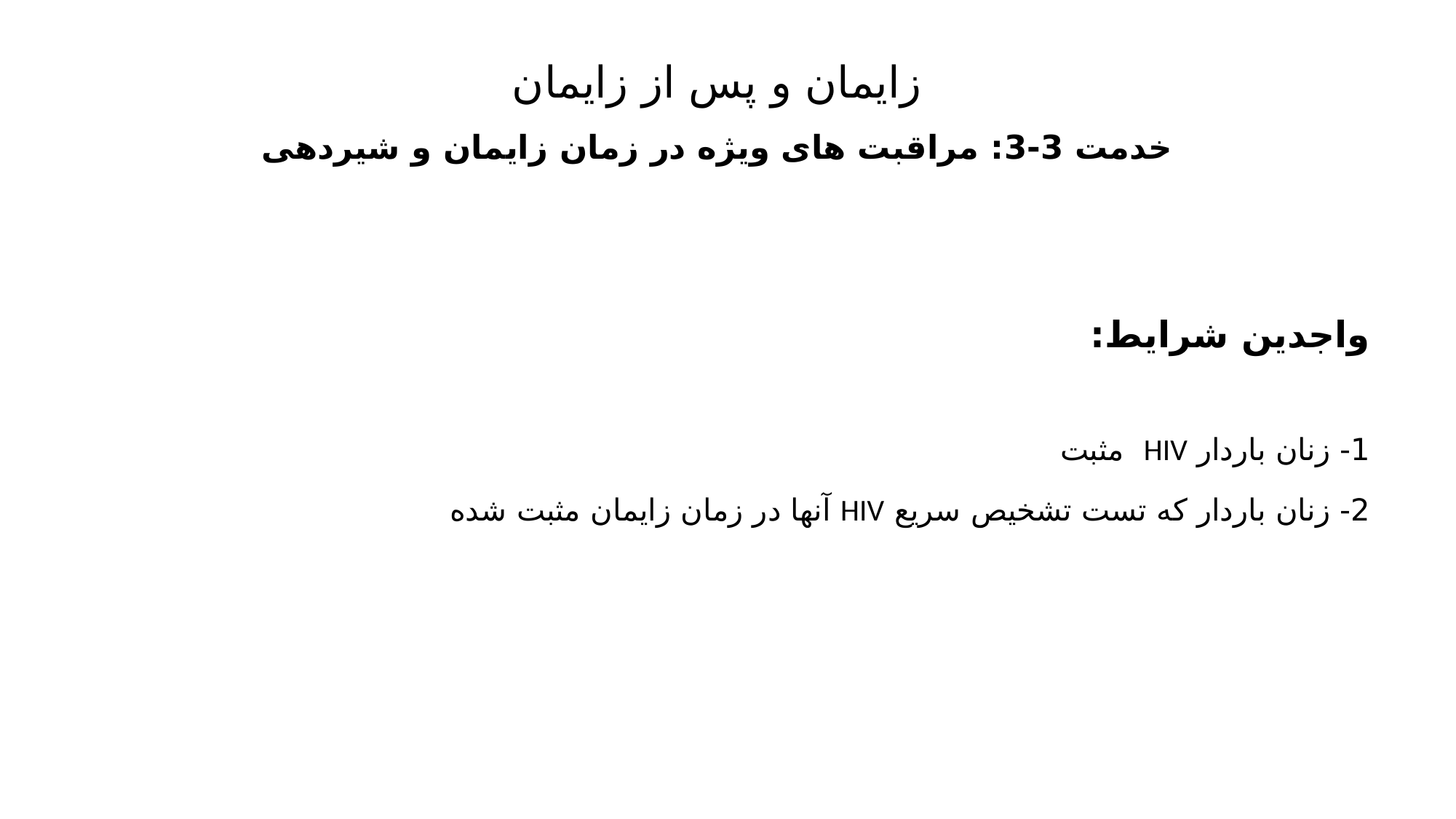

# زایمان و پس از زایمان خدمت 3-3: مراقبت های ویژه در زمان زایمان و شیردهی

واجدین شرایط:

1- زنان باردار HIV  مثبت
2- زنان باردار که تست تشخیص سریع HIV آنها در زمان زایمان مثبت شده